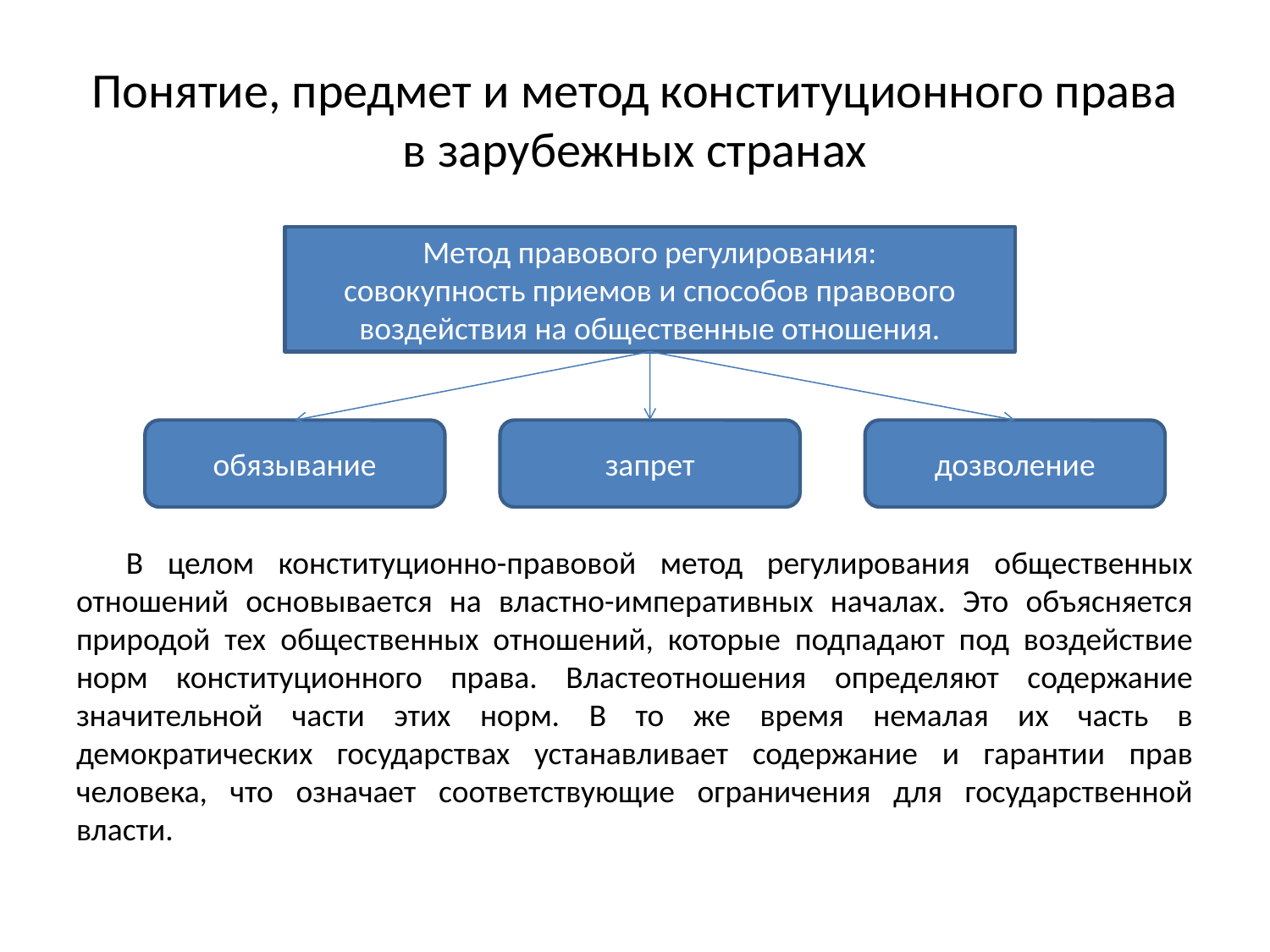

# Понятие, предмет и метод конституционного права в зарубежных странах
Метод правового регулирования:
совокупность приемов и способов правового воздействия на общественные отношения.
обязывание
запрет
дозволение
В целом конституционно-правовой метод регулирования общественных отношений основывается на властно-императивных началах. Это объясняется природой тех общественных отношений, которые подпадают под воздействие норм конституционного права. Властеотношения определяют содержание значительной части этих норм. В то же время немалая их часть в демократических государствах устанавливает содержание и гарантии прав человека, что означает соответствующие ограничения для государственной власти.